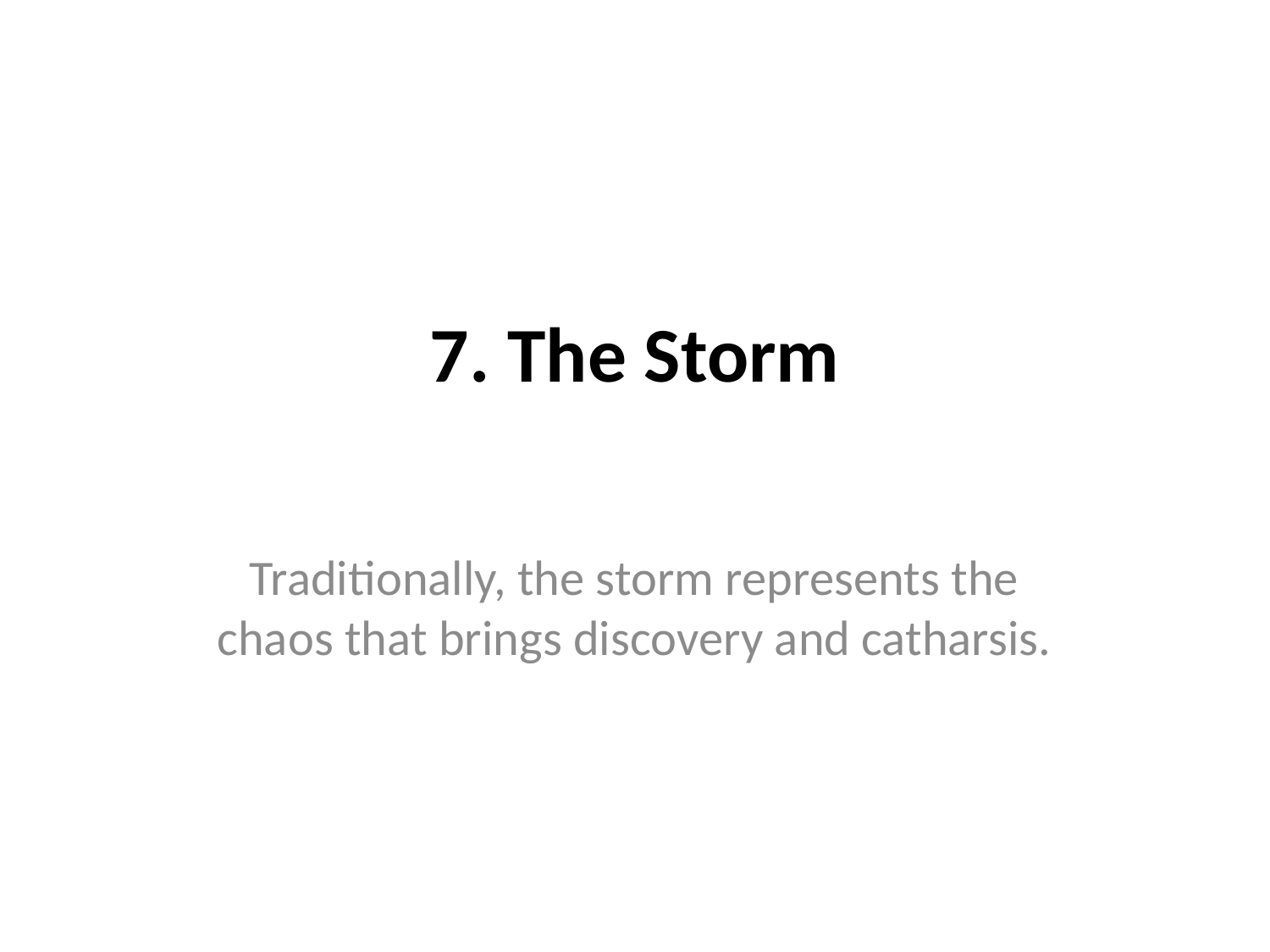

# 7. The Storm
Traditionally, the storm represents the chaos that brings discovery and catharsis.